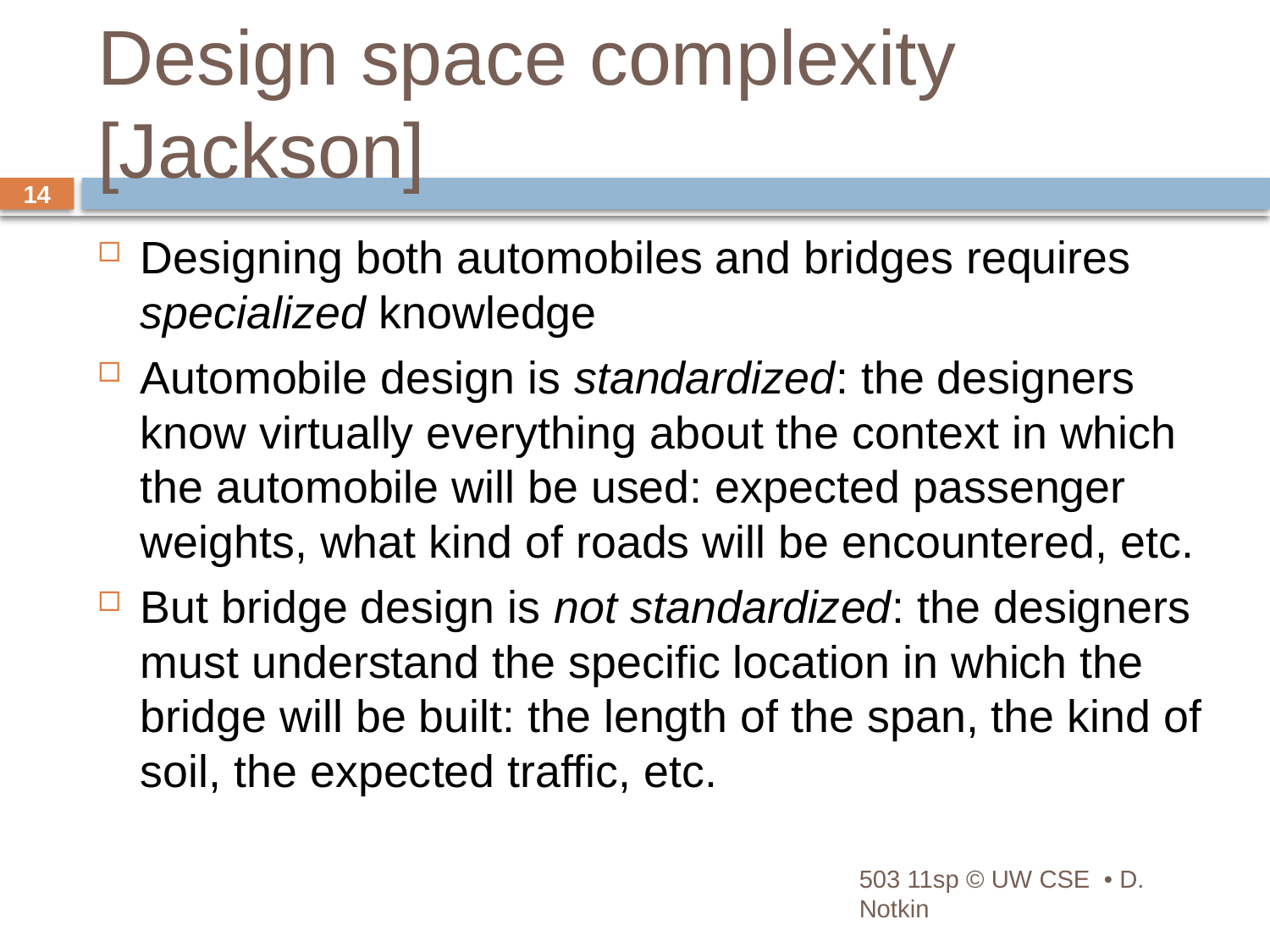

# Design space complexity [Jackson]
14
Designing both automobiles and bridges requires specialized knowledge
Automobile design is standardized: the designers know virtually everything about the context in which the automobile will be used: expected passenger weights, what kind of roads will be encountered, etc.
But bridge design is not standardized: the designers must understand the specific location in which the bridge will be built: the length of the span, the kind of soil, the expected traffic, etc.
503 11sp © UW CSE  • D. Notkin